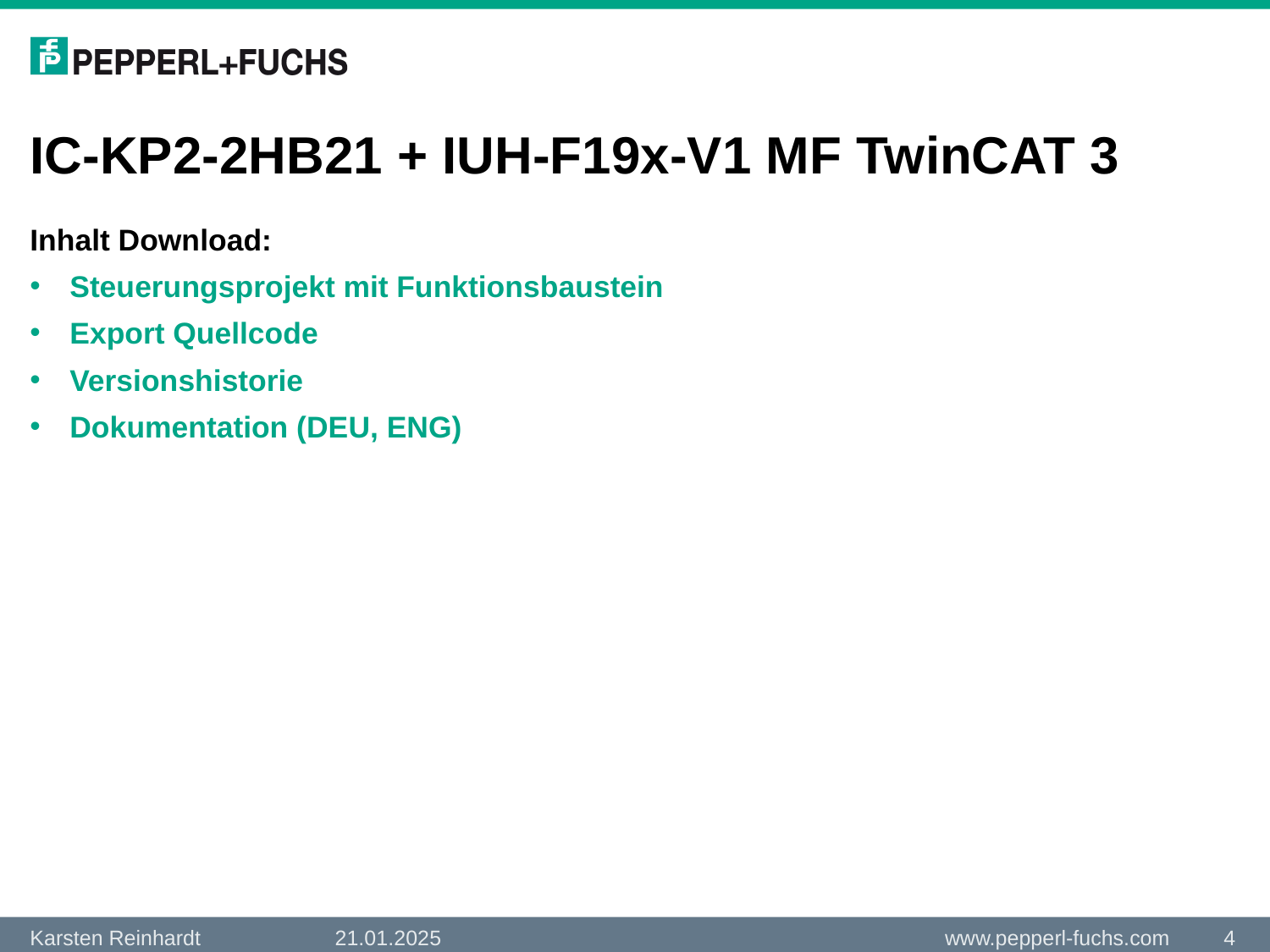

# IC-KP2-2HB21 + IUH-F19x-V1 MF TwinCAT 3
Inhalt Download:
Steuerungsprojekt mit Funktionsbaustein
Export Quellcode
Versionshistorie
Dokumentation (DEU, ENG)
21.01.2025
4
Karsten Reinhardt